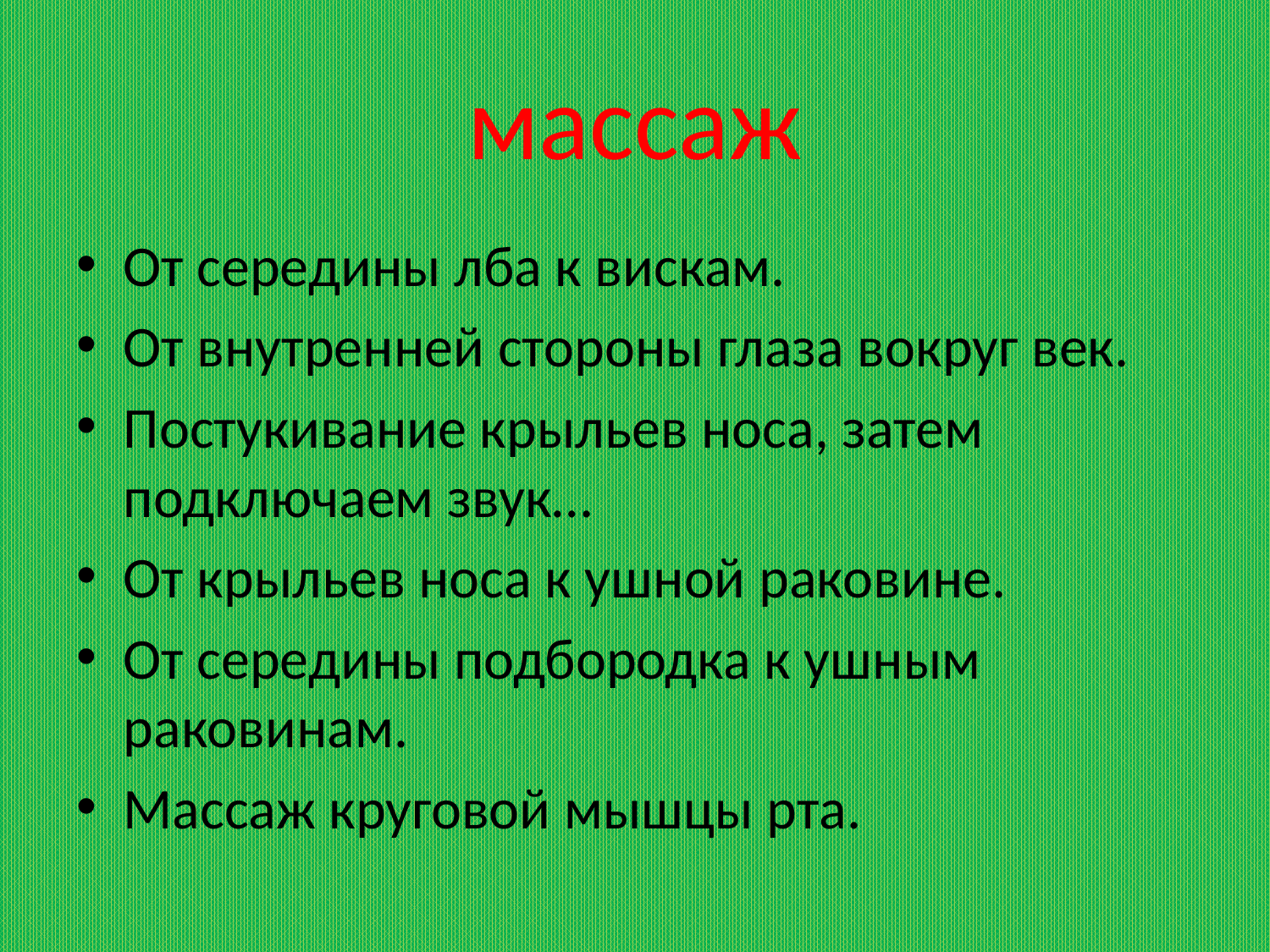

# массаж
От середины лба к вискам.
От внутренней стороны глаза вокруг век.
Постукивание крыльев носа, затем подключаем звук…
От крыльев носа к ушной раковине.
От середины подбородка к ушным раковинам.
Массаж круговой мышцы рта.